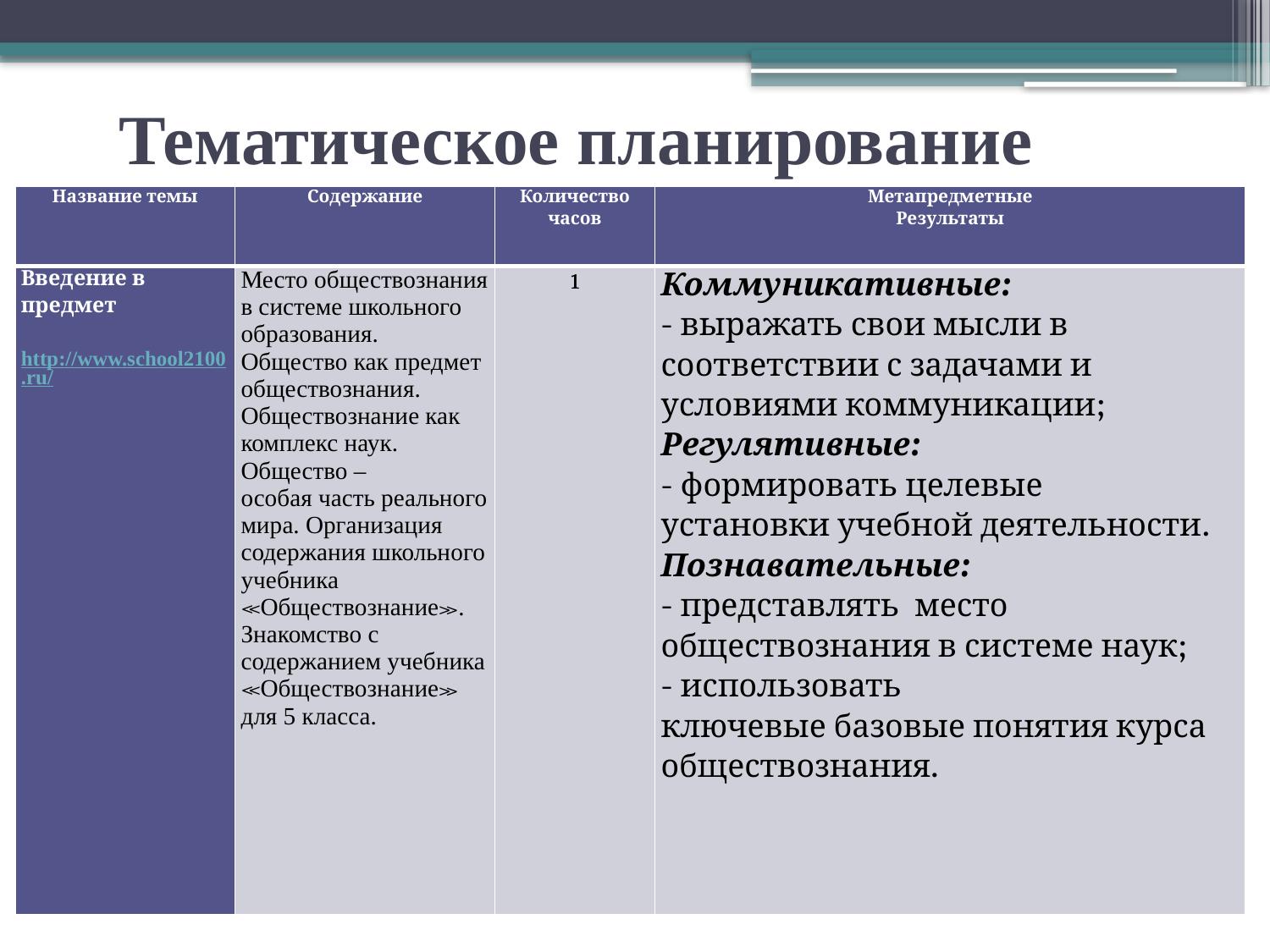

# Тематическое планирование
| Название темы | Содержание | Количество часов | Метапредметные Результаты |
| --- | --- | --- | --- |
| Введение в предмет http://www.school2100.ru/ | Место обществознания в системе школьного образования. Общество как предмет обществознания. Обществознание как комплекс наук. Общество – особая часть реального мира. Организация содержания школьного учебника ≪Обществознание≫. Знакомство с содержанием учебника ≪Обществознание≫ для 5 класса. | 1 | Коммуникативные: - выражать свои мысли в соответствии с задачами и условиями коммуникации; Регулятивные: - формировать целевые установки учебной деятельности. Познавательные: - представлять место обществознания в системе наук; - использовать ключевые базовые понятия курса обществознания. |